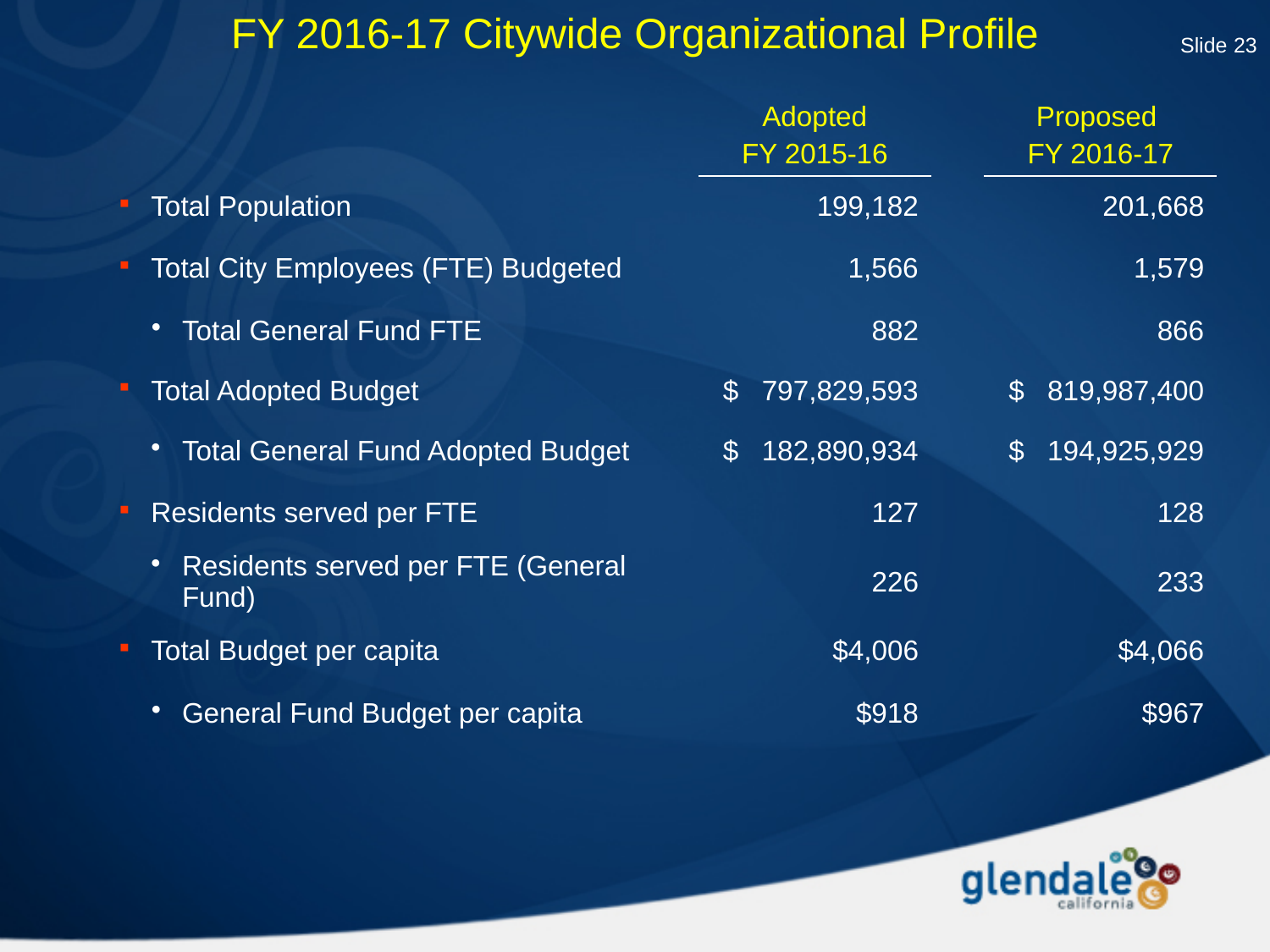

Slide 23
# FY 2016-17 Citywide Organizational Profile
|  | Adopted FY 2015-16 |  | Proposed FY 2016-17 |
| --- | --- | --- | --- |
| Total Population | 199,182 |  | 201,668 |
| Total City Employees (FTE) Budgeted | 1,566 |  | 1,579 |
| Total General Fund FTE | 882 |  | 866 |
| Total Adopted Budget | $ 797,829,593 |  | $ 819,987,400 |
| Total General Fund Adopted Budget | $ 182,890,934 |  | $ 194,925,929 |
| Residents served per FTE | 127 |  | 128 |
| Residents served per FTE (General Fund) | 226 |  | 233 |
| Total Budget per capita | $4,006 |  | $4,066 |
| General Fund Budget per capita | $918 |  | $967 |